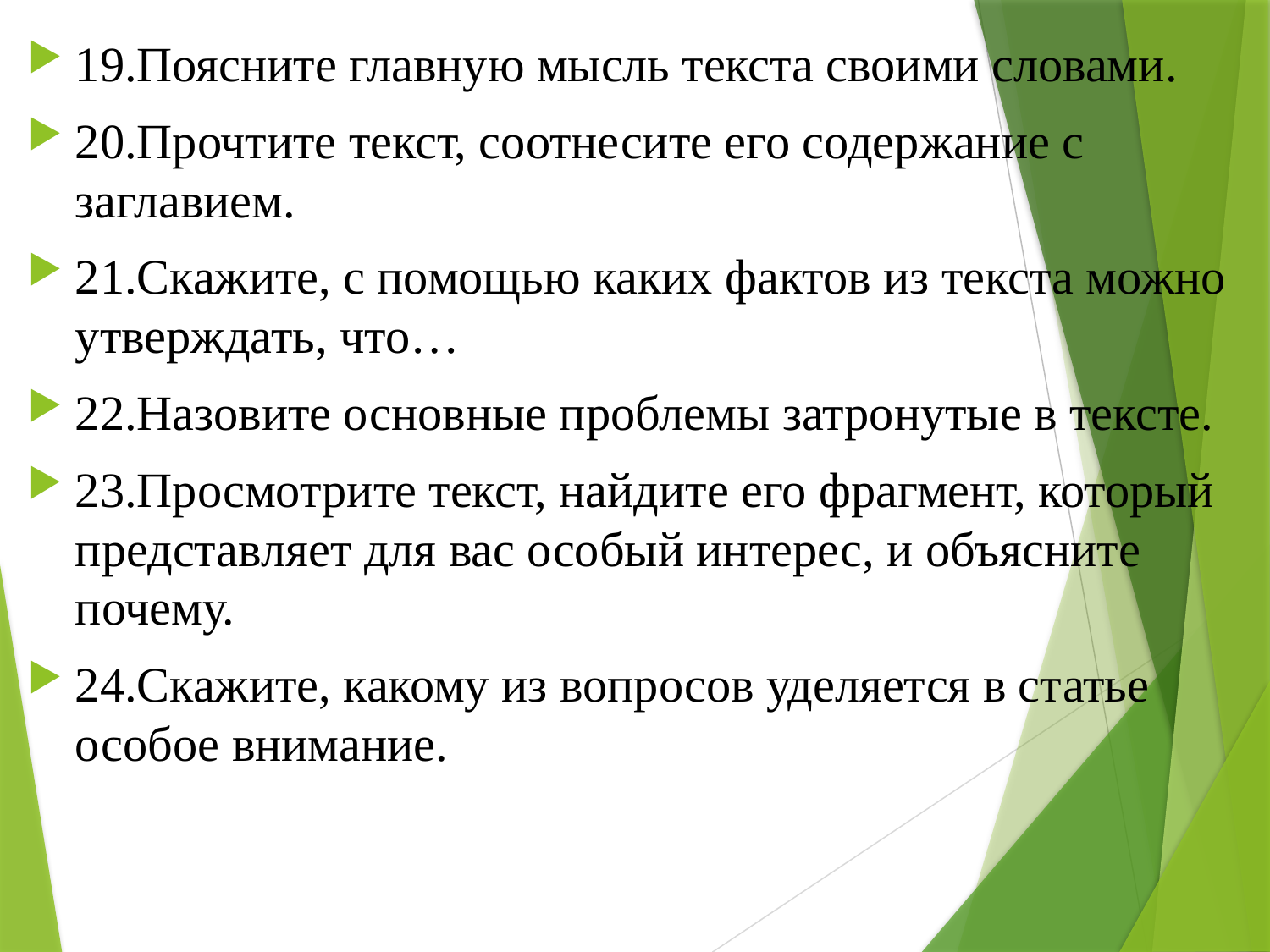

19.Поясните главную мысль текста своими словами.
20.Прочтите текст, соотнесите его содержание с заглавием.
21.Скажите, с помощью каких фактов из текста можно утверждать, что…
22.Назовите основные проблемы затронутые в тексте.
23.Просмотрите текст, найдите его фрагмент, который представляет для вас особый интерес, и объясните почему.
24.Скажите, какому из вопросов уделяется в статье особое внимание.

#